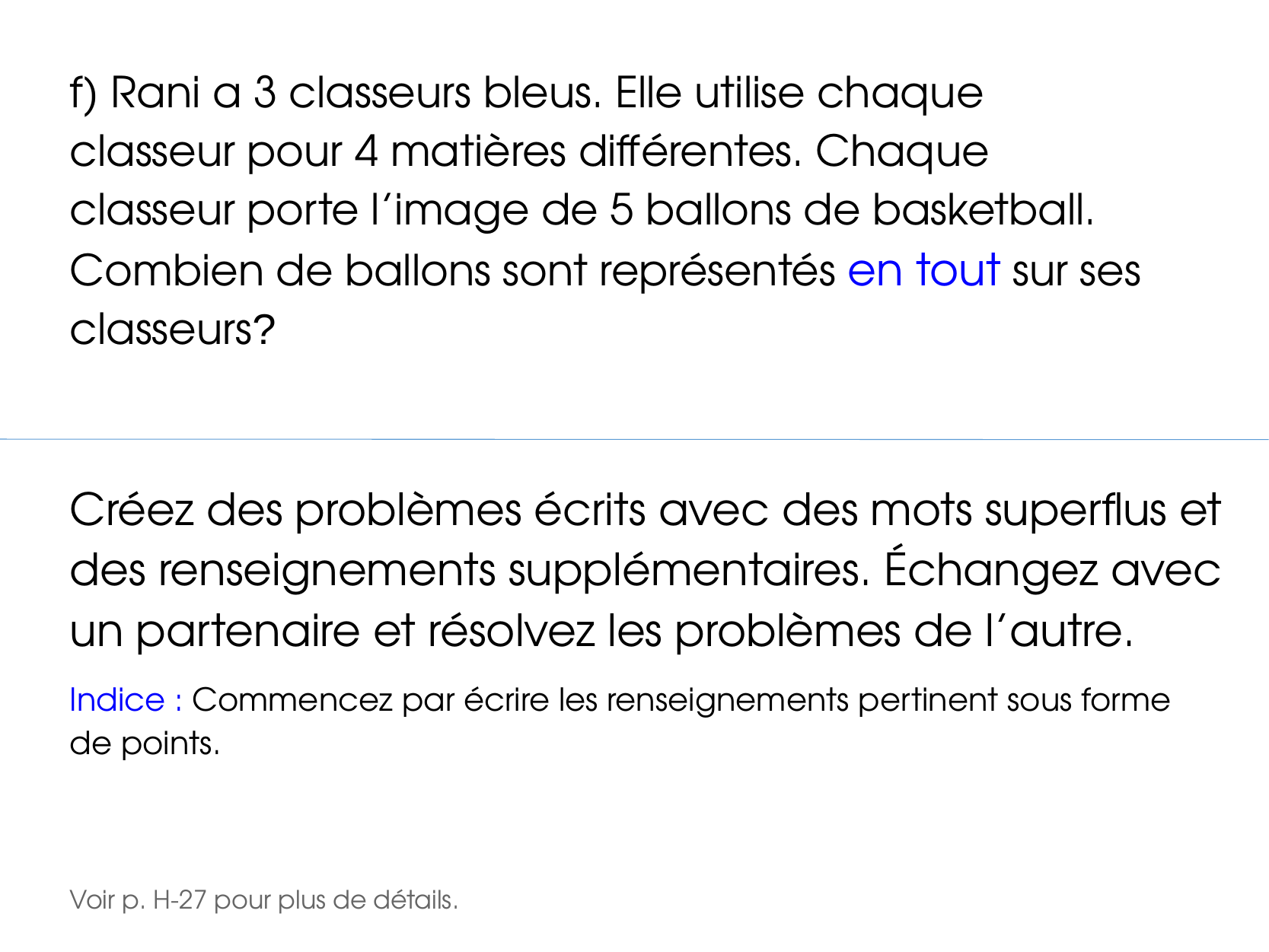

f) Rani a 3 classeurs bleus. Elle utilise chaque classeur pour 4 matières différentes. Chaque classeur porte l’image de 5 ballons de basketball. Combien de ballons sont représentés en tout sur ses classeurs?
Créez des problèmes écrits avec des mots superflus et des renseignements supplémentaires. Échangez avec un partenaire et résolvez les problèmes de l’autre.
Indice : Commencez par écrire les renseignements pertinent sous forme
de points.
Voir p. H-27 pour plus de détails.